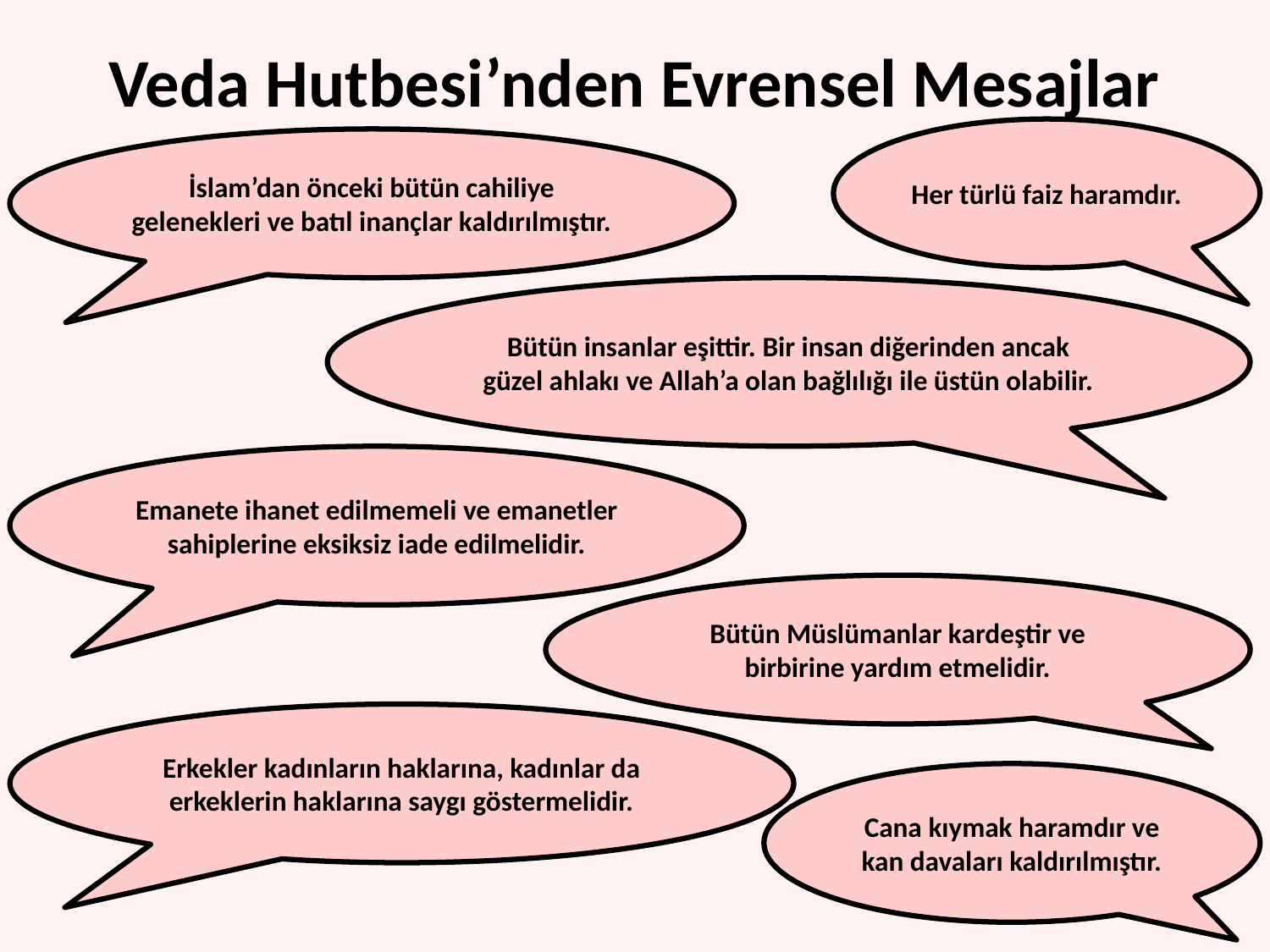

# Veda Hutbesi’nden Evrensel Mesajlar
Her türlü faiz haramdır.
İslam’dan önceki bütün cahiliye gelenekleri ve batıl inançlar kaldırılmıştır.
Bütün insanlar eşittir. Bir insan diğerinden ancak güzel ahlakı ve Allah’a olan bağlılığı ile üstün olabilir.
Emanete ihanet edilmemeli ve emanetler sahiplerine eksiksiz iade edilmelidir.
Bütün Müslümanlar kardeştir ve birbirine yardım etmelidir.
Erkekler kadınların haklarına, kadınlar da erkeklerin haklarına saygı göstermelidir.
Cana kıymak haramdır ve kan davaları kaldırılmıştır.